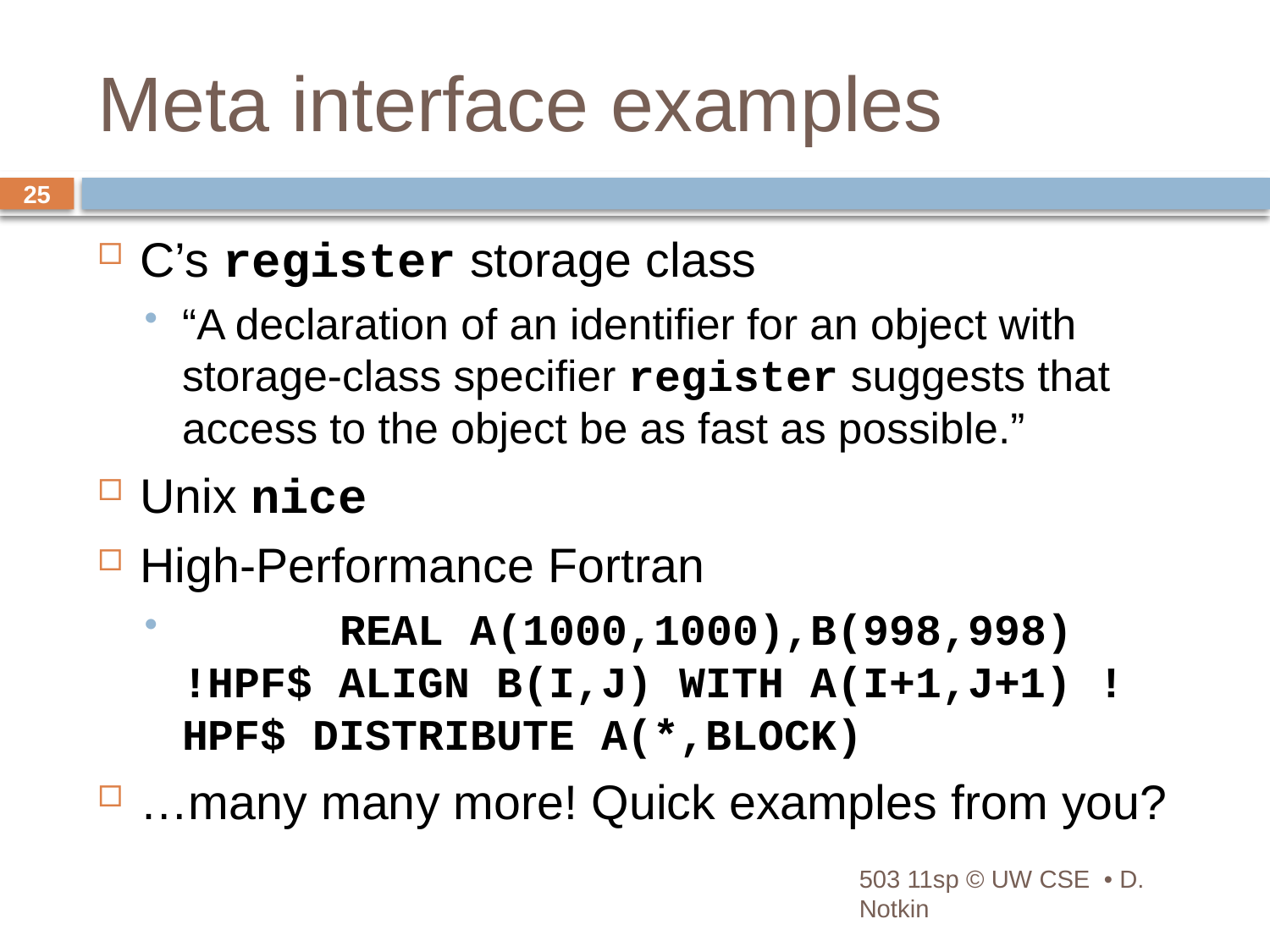

# Meta interface examples
25
C’s register storage class
“A declaration of an identifier for an object with storage-class specifier register suggests that access to the object be as fast as possible.”
Unix nice
High-Performance Fortran
      REAL A(1000,1000),B(998,998)
!HPF$ ALIGN B(I,J) WITH A(I+1,J+1) !HPF$ DISTRIBUTE A(*,BLOCK)
…many many more! Quick examples from you?
503 11sp © UW CSE  • D. Notkin